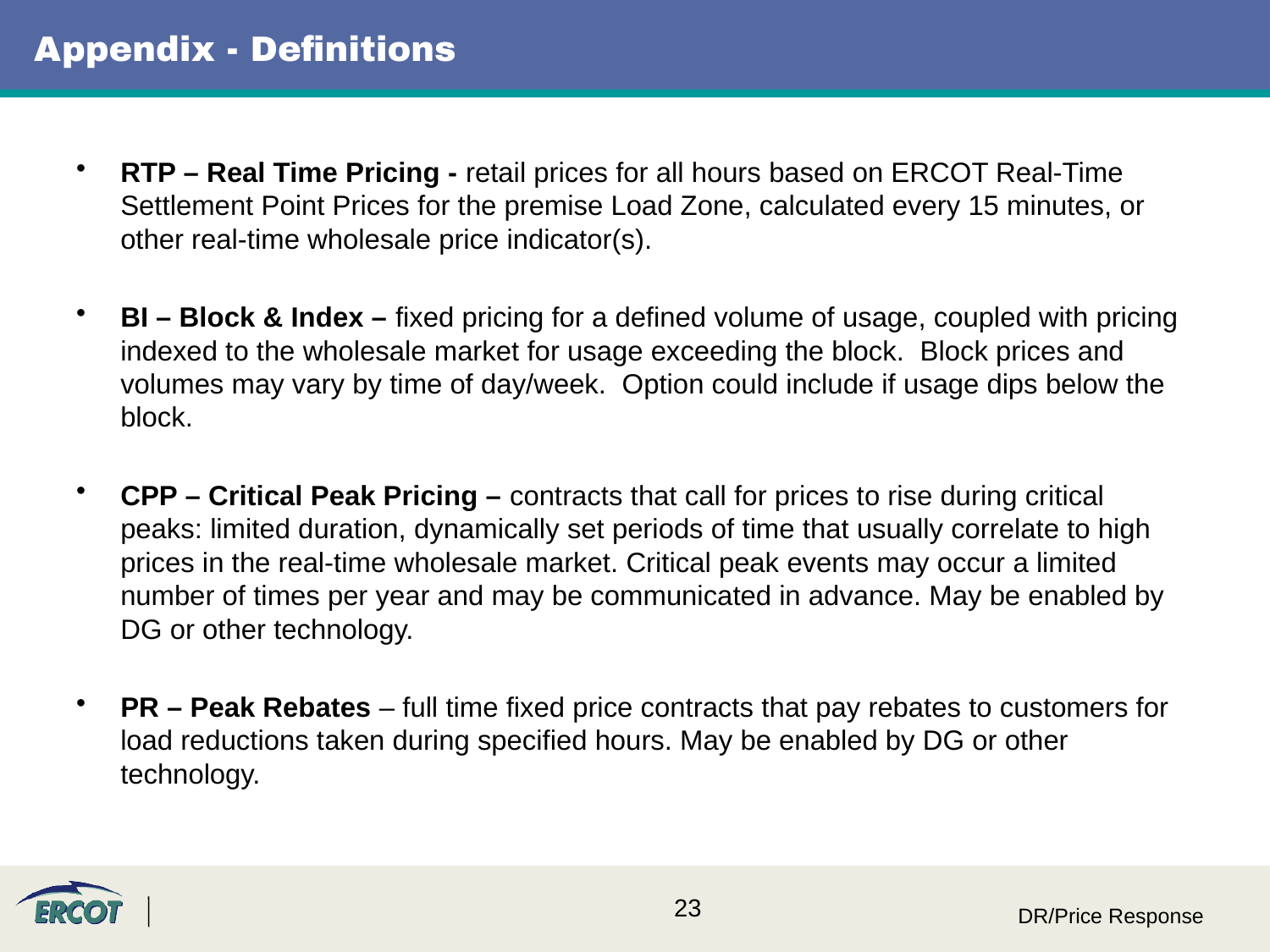

# Appendix - Definitions
RTP – Real Time Pricing - retail prices for all hours based on ERCOT Real-Time Settlement Point Prices for the premise Load Zone, calculated every 15 minutes, or other real-time wholesale price indicator(s).

BI – Block & Index – fixed pricing for a defined volume of usage, coupled with pricing indexed to the wholesale market for usage exceeding the block.  Block prices and volumes may vary by time of day/week.  Option could include if usage dips below the block.

CPP – Critical Peak Pricing – contracts that call for prices to rise during critical peaks: limited duration, dynamically set periods of time that usually correlate to high prices in the real-time wholesale market. Critical peak events may occur a limited number of times per year and may be communicated in advance. May be enabled by DG or other technology.

PR – Peak Rebates – full time fixed price contracts that pay rebates to customers for load reductions taken during specified hours. May be enabled by DG or other technology.

DR/Price Response